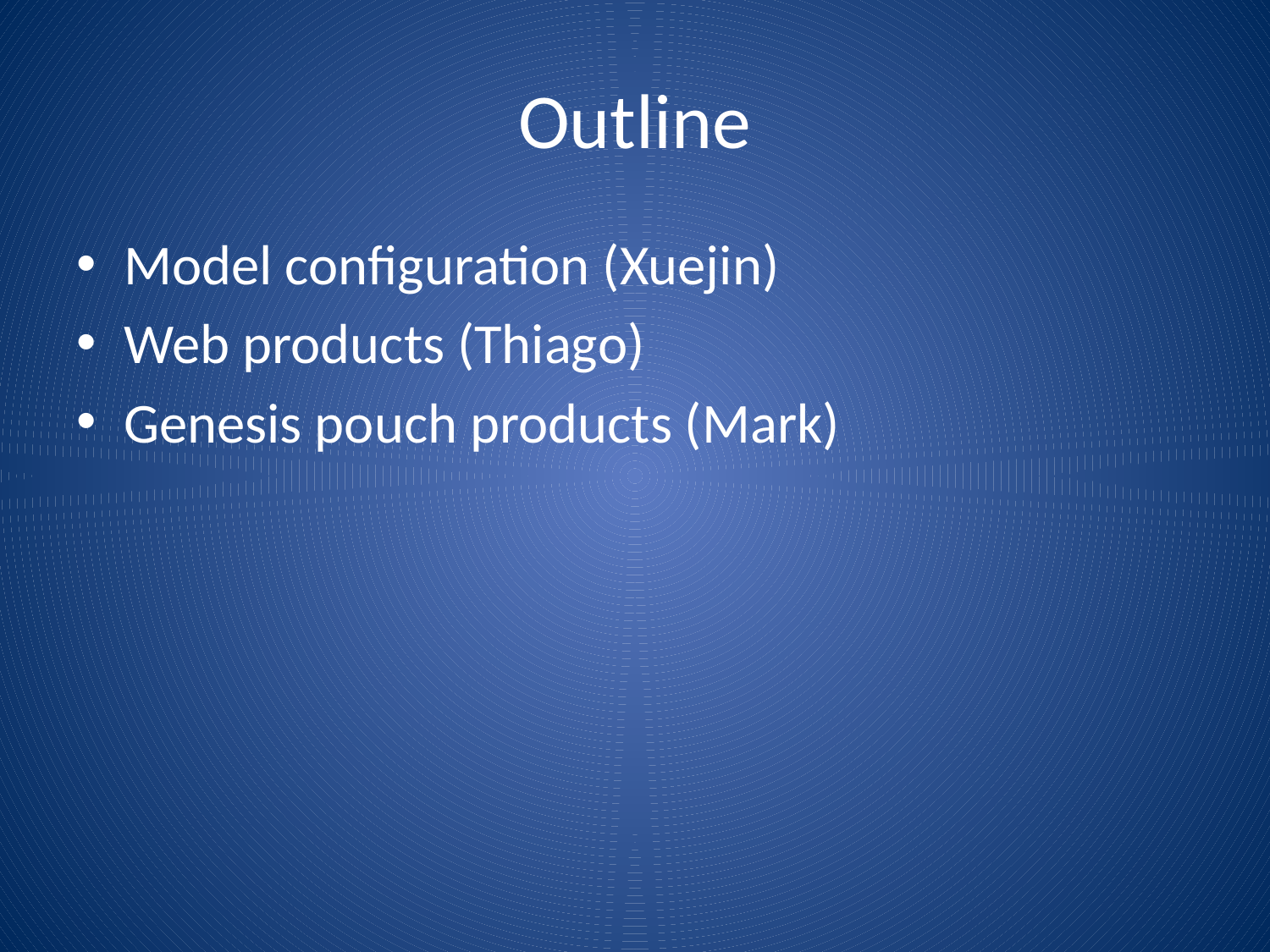

# Outline
Model configuration (Xuejin)
Web products (Thiago)
Genesis pouch products (Mark)